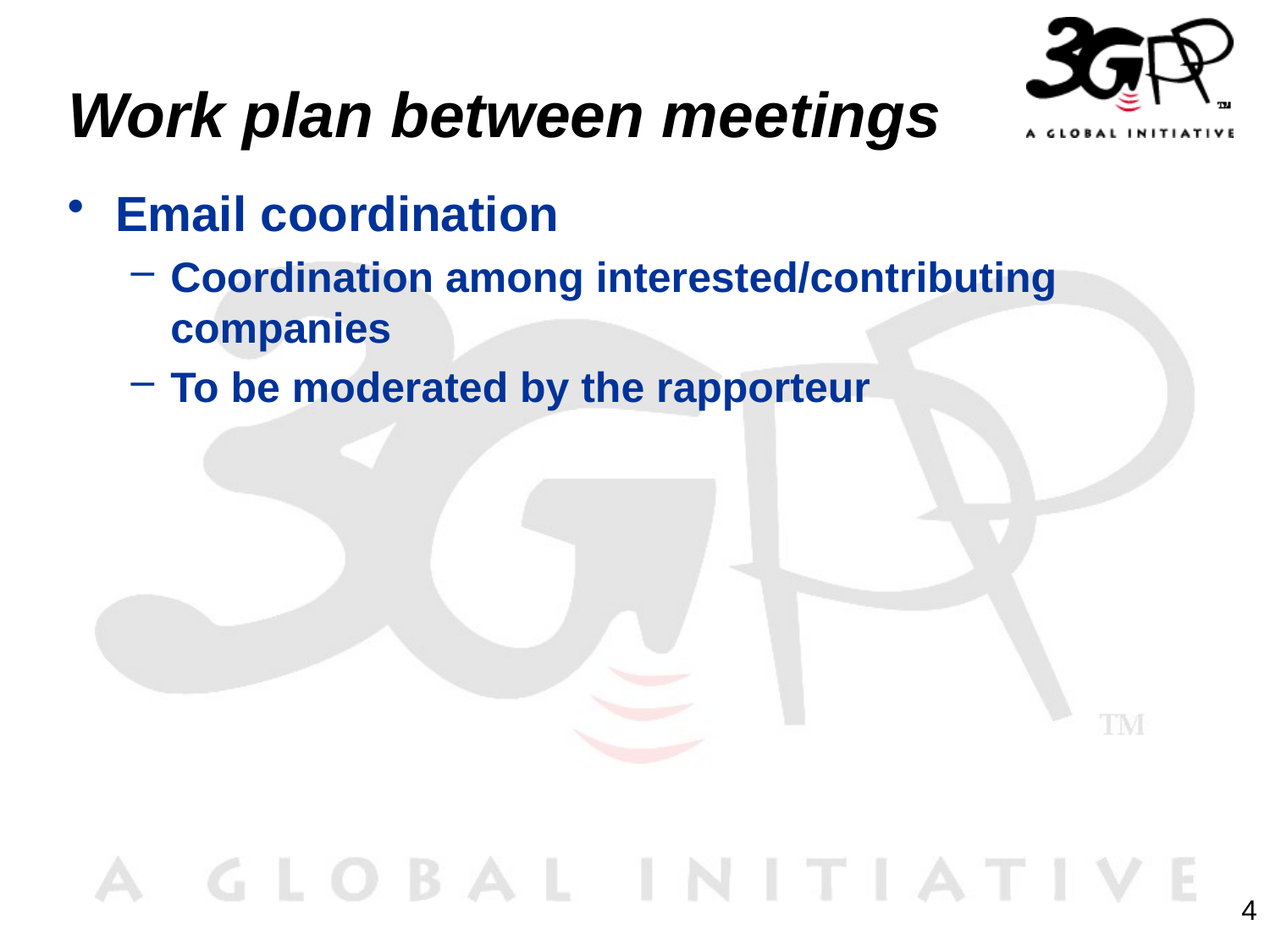

# Work plan between meetings
Email coordination
Coordination among interested/contributing companies
To be moderated by the rapporteur

4